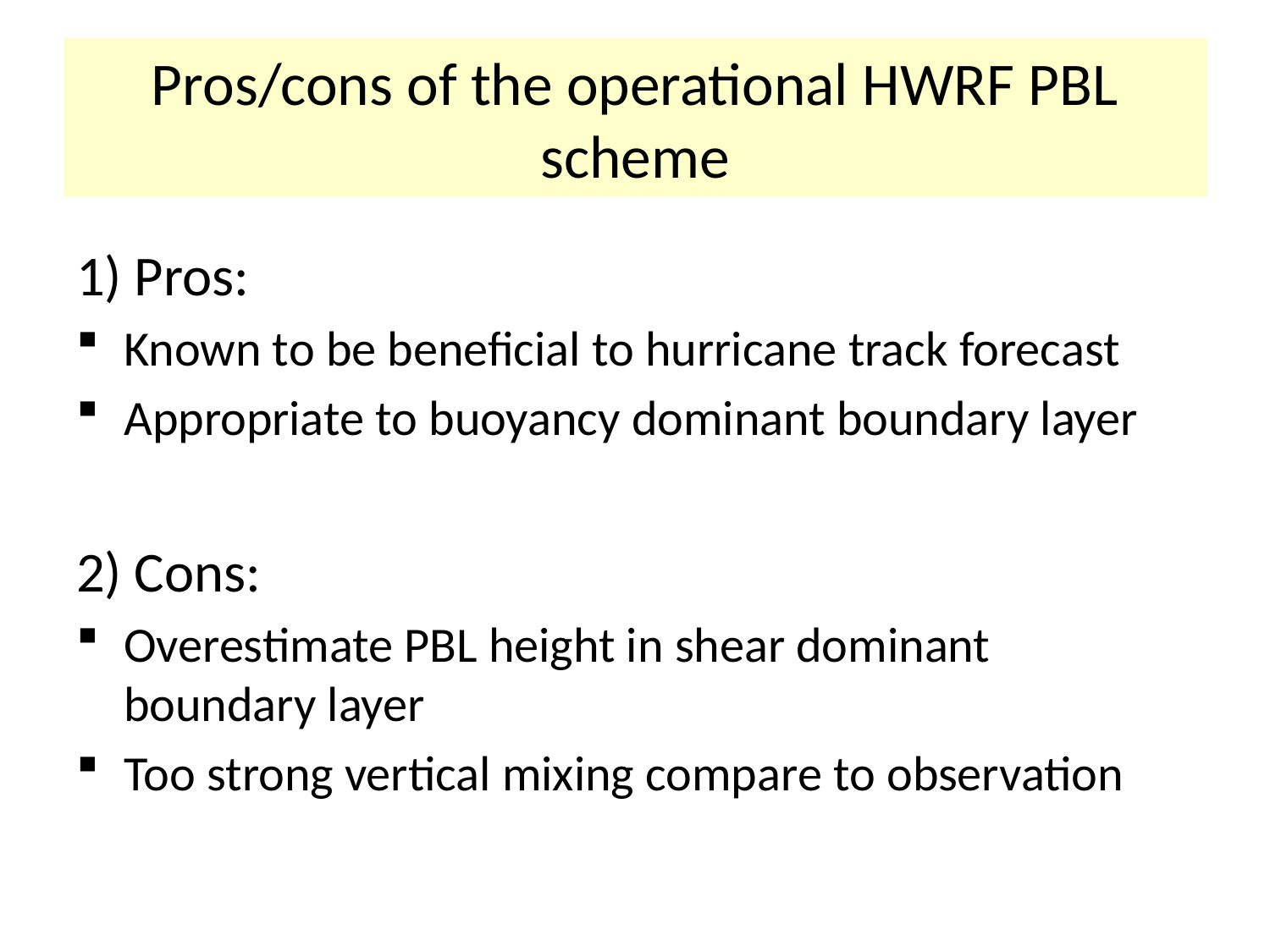

# Pros/cons of the operational HWRF PBL scheme
1) Pros:
Known to be beneficial to hurricane track forecast
Appropriate to buoyancy dominant boundary layer

2) Cons:
Overestimate PBL height in shear dominant boundary layer
Too strong vertical mixing compare to observation